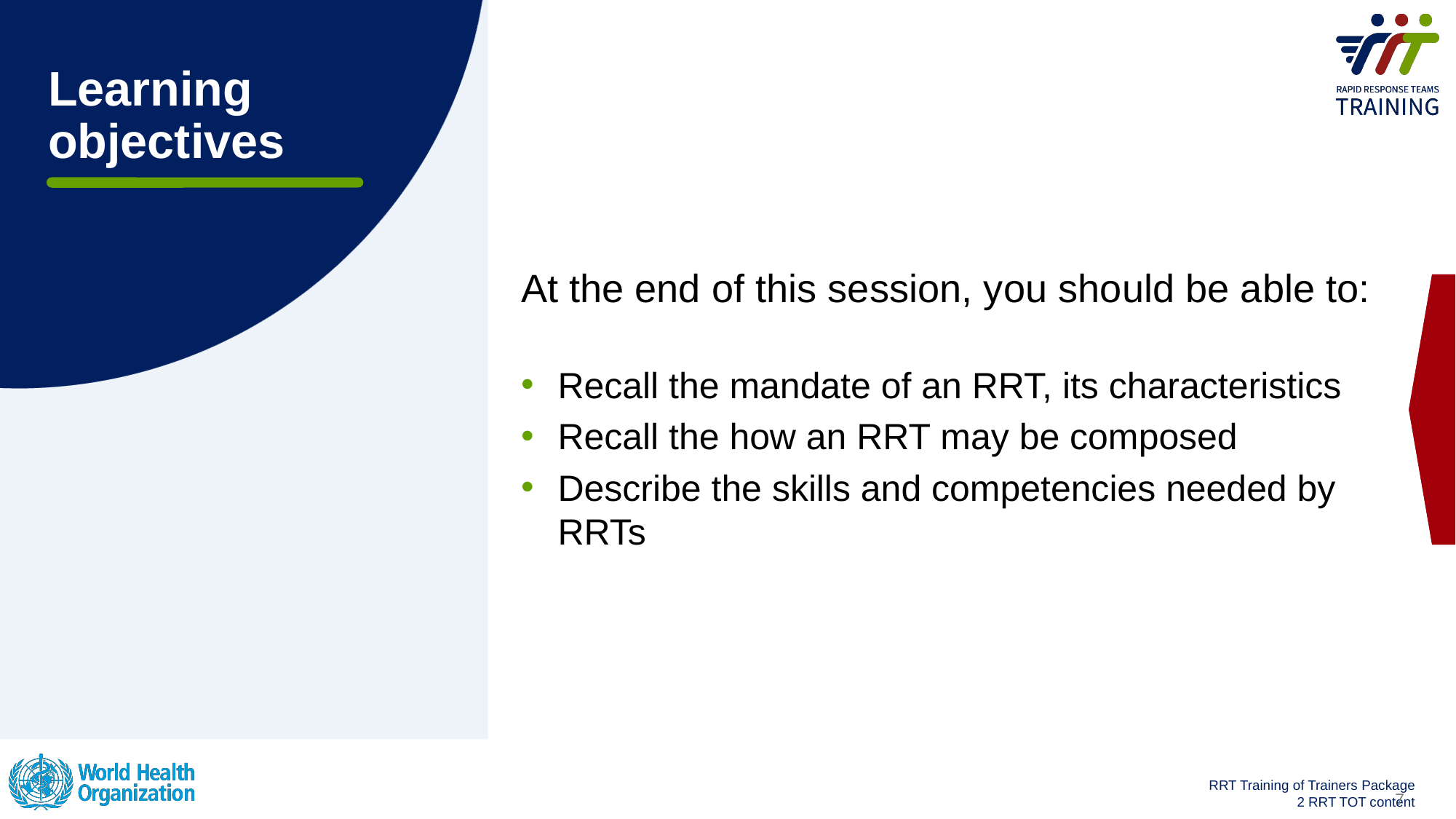

Learning objectives
At the end of this session, you should be able to:

Recall the mandate of an RRT, its characteristics
Recall the how an RRT may be composed
Describe the skills and competencies needed by RRTs